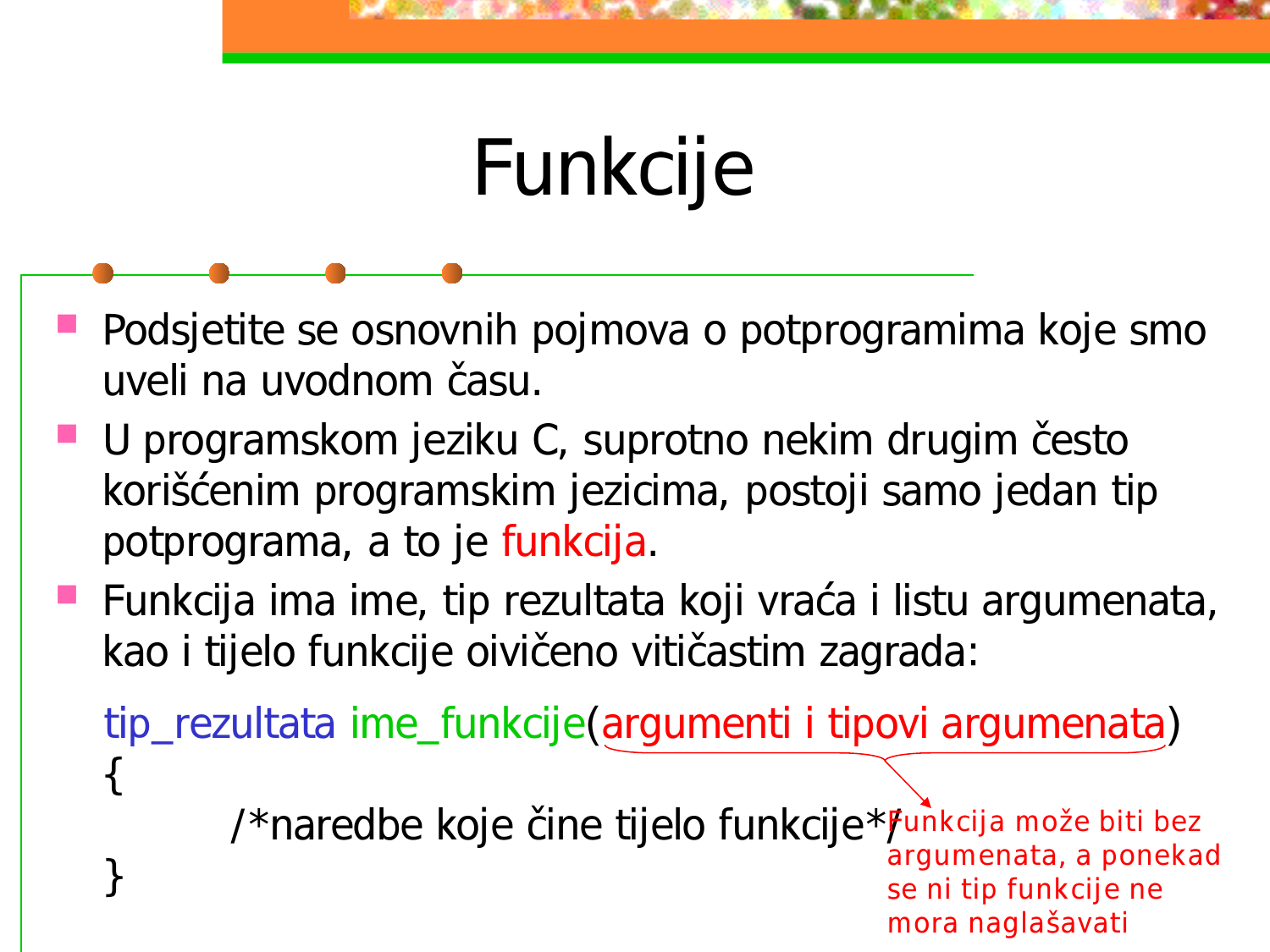

# Funkcije
Podsjetite se osnovnih pojmova o potprogramima koje smo uveli na uvodnom času.
U programskom jeziku C, suprotno nekim drugim često korišćenim programskim jezicima, postoji samo jedan tip potprograma, a to je funkcija.
Funkcija ima ime, tip rezultata koji vraća i listu argumenata, kao i tijelo funkcije oivičeno vitičastim zagrada:
tip_rezultata ime_funkcije(argumenti i tipovi argumenata)
{
	/*naredbe koje čine tijelo funkcije*/
}

Funkcija može biti bez argumenata, a ponekad se ni tip funkcije ne mora naglašavati